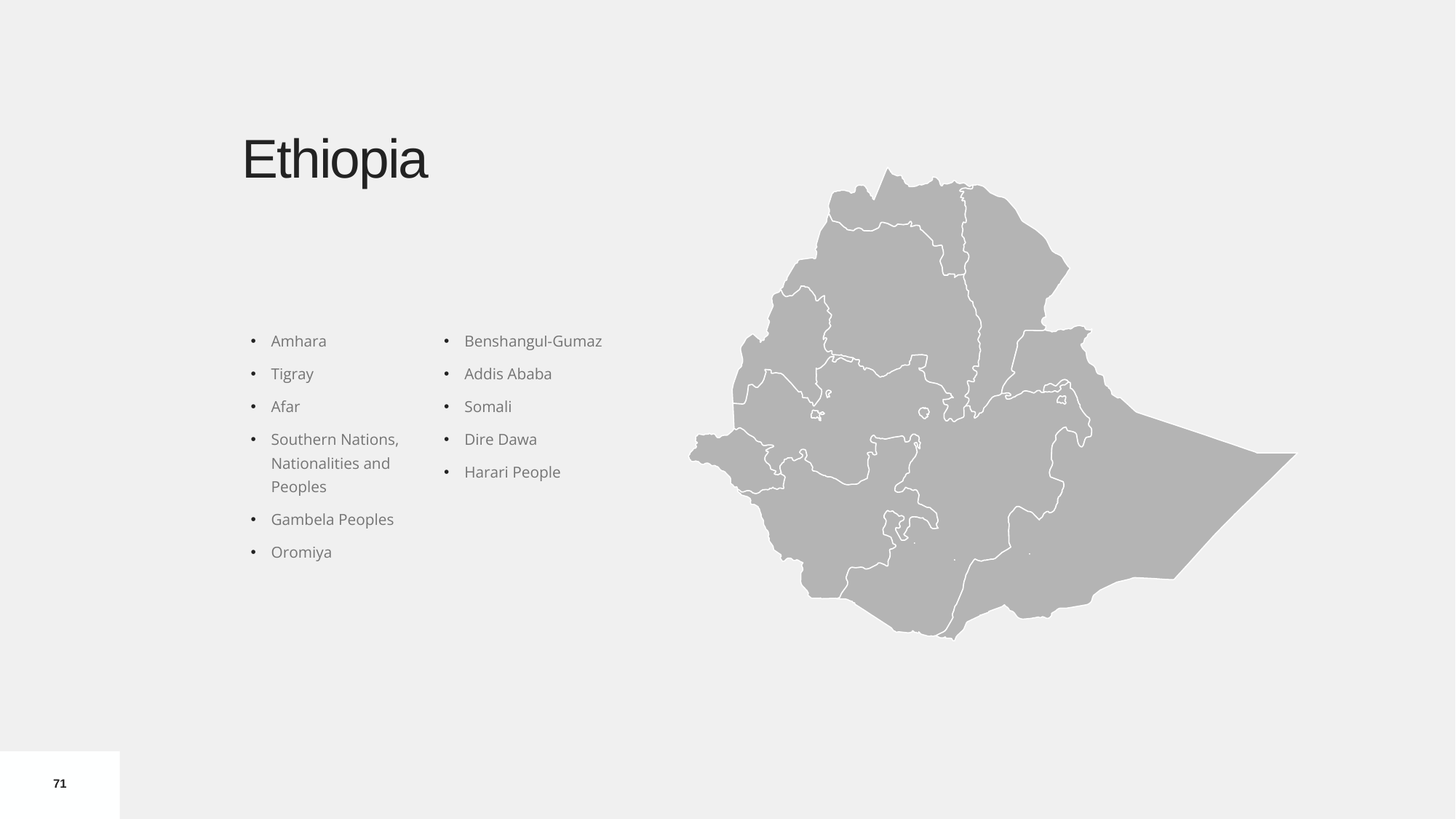

# Ethiopia

Amhara
Tigray
Afar
Southern Nations, Nationalities and Peoples
Gambela Peoples
Oromiya
Benshangul-Gumaz
Addis Ababa
Somali
Dire Dawa
Harari People